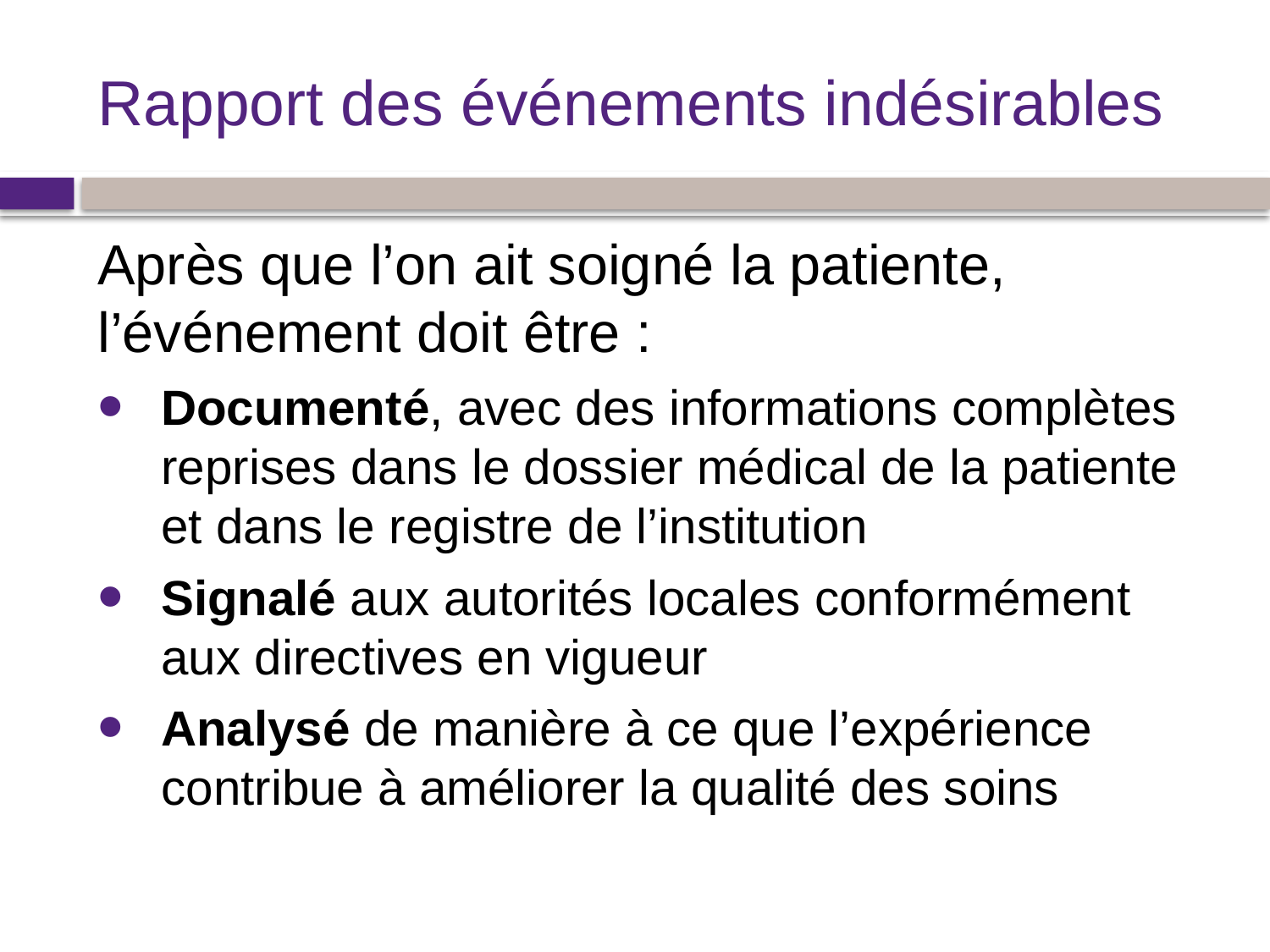

# Rapport des événements indésirables
Après que l’on ait soigné la patiente, l’événement doit être :
Documenté, avec des informations complètes reprises dans le dossier médical de la patiente et dans le registre de l’institution
Signalé aux autorités locales conformément aux directives en vigueur
Analysé de manière à ce que l’expérience contribue à améliorer la qualité des soins